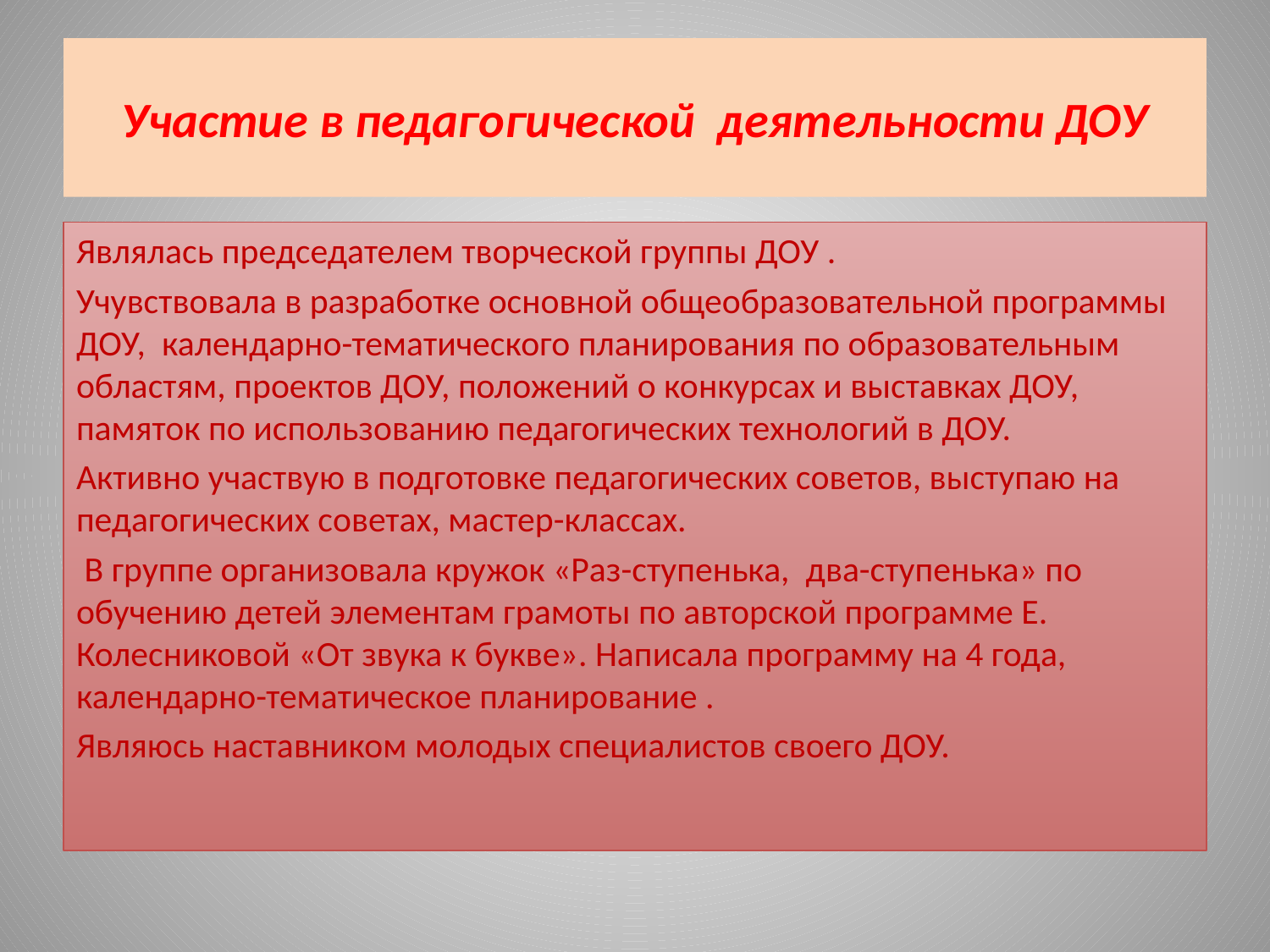

# Участие в педагогической  деятельности ДОУ
Являлась председателем творческой группы ДОУ .
Учувствовала в разработке основной общеобразовательной программы ДОУ,  календарно-тематического планирования по образовательным областям, проектов ДОУ, положений о конкурсах и выставках ДОУ, памяток по использованию педагогических технологий в ДОУ.
Активно участвую в подготовке педагогических советов, выступаю на педагогических советах, мастер-классах.
 В группе организовала кружок «Раз-ступенька,  два-ступенька» по обучению детей элементам грамоты по авторской программе Е. Колесниковой «От звука к букве». Написала программу на 4 года, календарно-тематическое планирование .
Являюсь наставником молодых специалистов своего ДОУ.